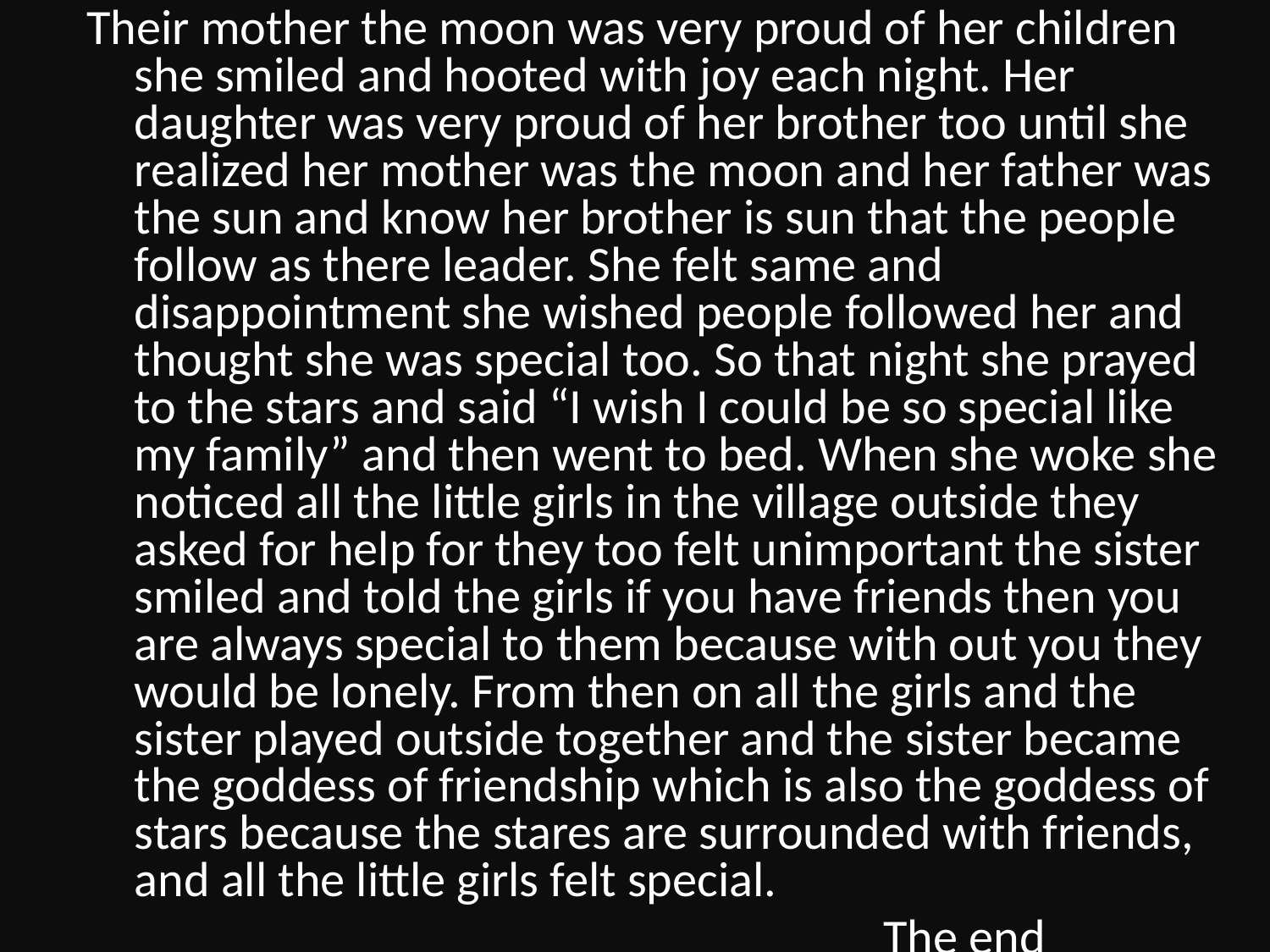

Their mother the moon was very proud of her children she smiled and hooted with joy each night. Her daughter was very proud of her brother too until she realized her mother was the moon and her father was the sun and know her brother is sun that the people follow as there leader. She felt same and disappointment she wished people followed her and thought she was special too. So that night she prayed to the stars and said “I wish I could be so special like my family” and then went to bed. When she woke she noticed all the little girls in the village outside they asked for help for they too felt unimportant the sister smiled and told the girls if you have friends then you are always special to them because with out you they would be lonely. From then on all the girls and the sister played outside together and the sister became the goddess of friendship which is also the goddess of stars because the stares are surrounded with friends, and all the little girls felt special.
                                                                       The end